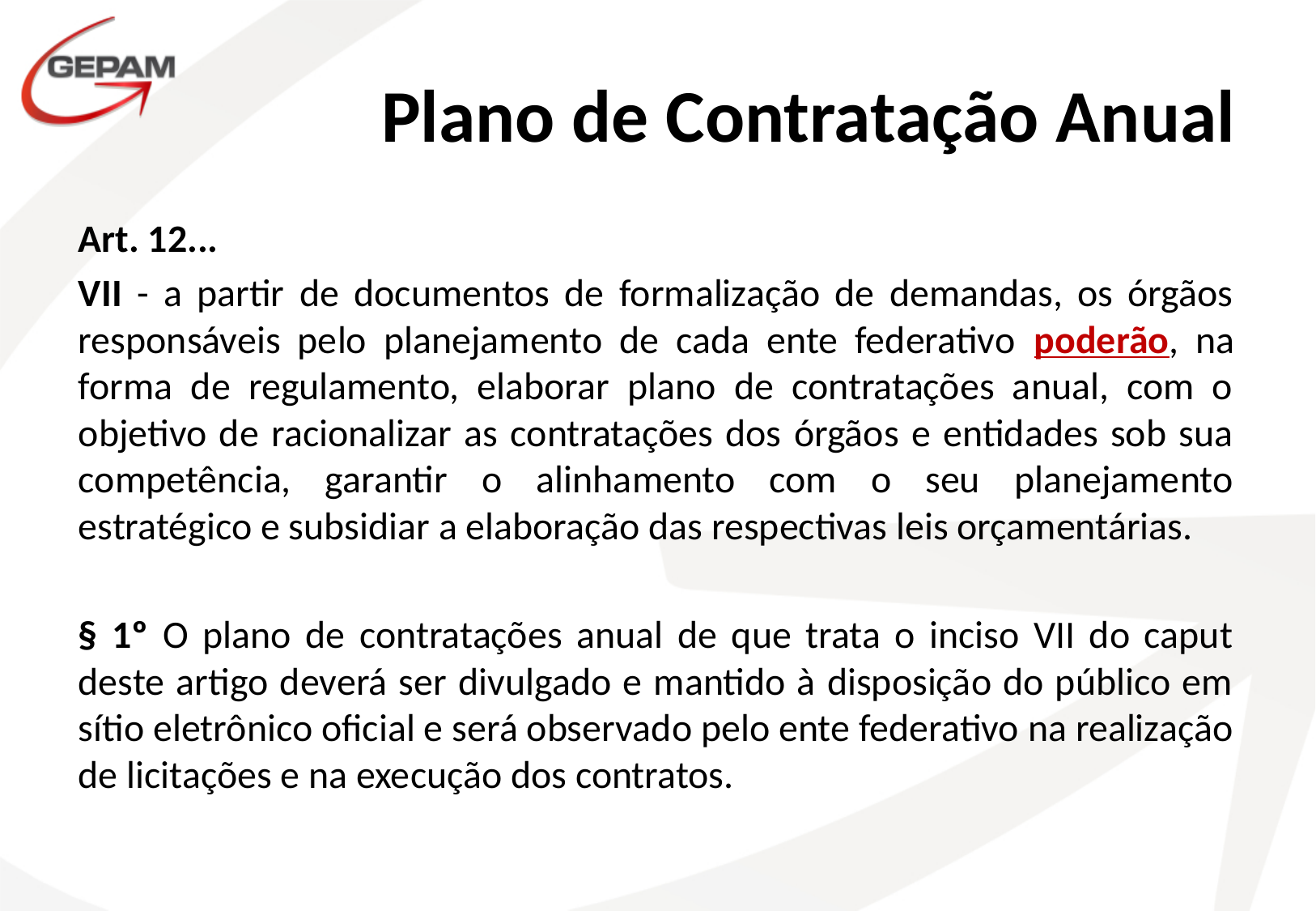

# Plano de Contratação Anual
Art. 12...
VII - a partir de documentos de formalização de demandas, os órgãos responsáveis pelo planejamento de cada ente federativo poderão, na forma de regulamento, elaborar plano de contratações anual, com o objetivo de racionalizar as contratações dos órgãos e entidades sob sua competência, garantir o alinhamento com o seu planejamento estratégico e subsidiar a elaboração das respectivas leis orçamentárias.

§ 1º O plano de contratações anual de que trata o inciso VII do caput deste artigo deverá ser divulgado e mantido à disposição do público em sítio eletrônico oficial e será observado pelo ente federativo na realização de licitações e na execução dos contratos.